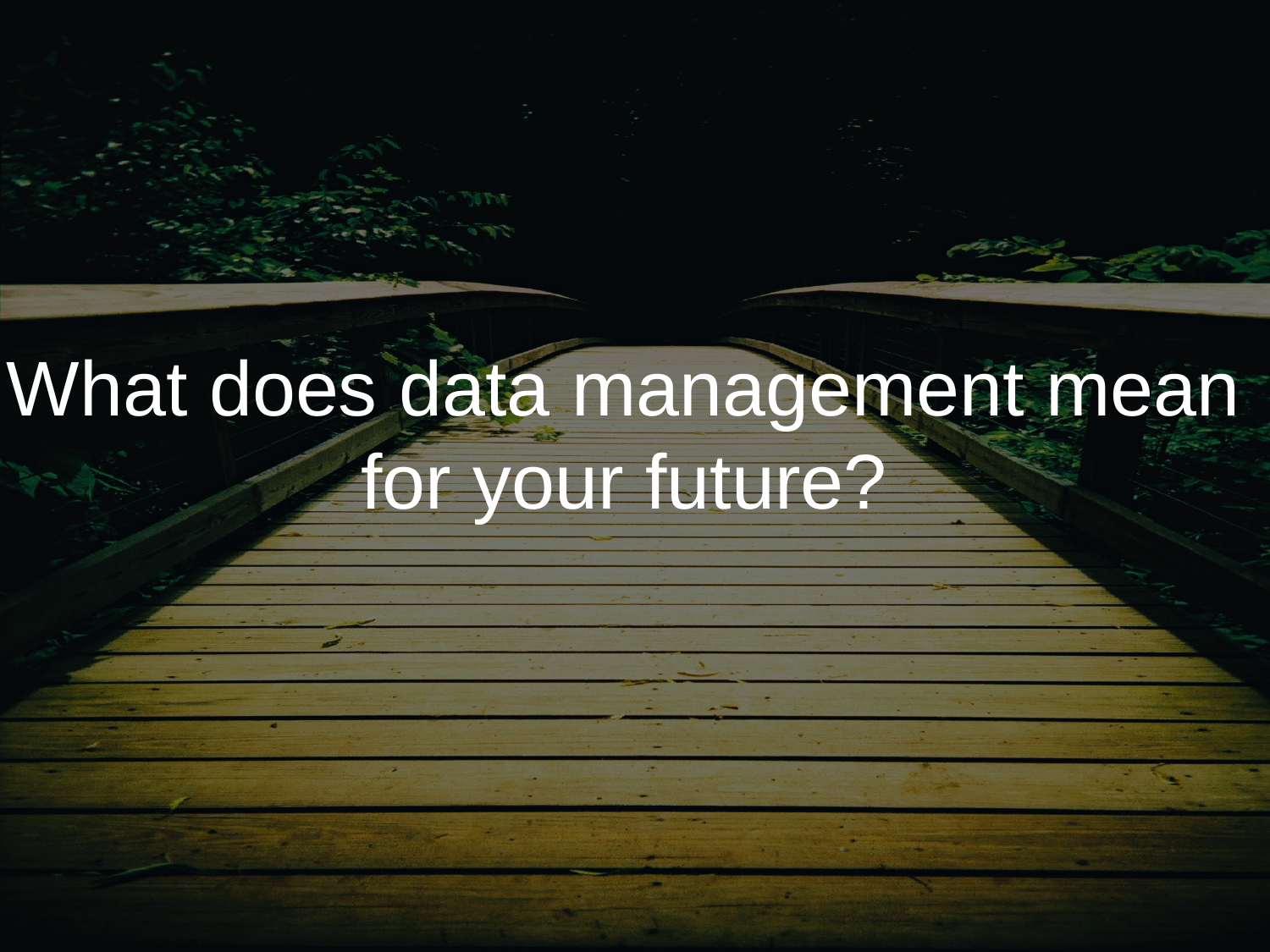

# What does data management mean
for your future?